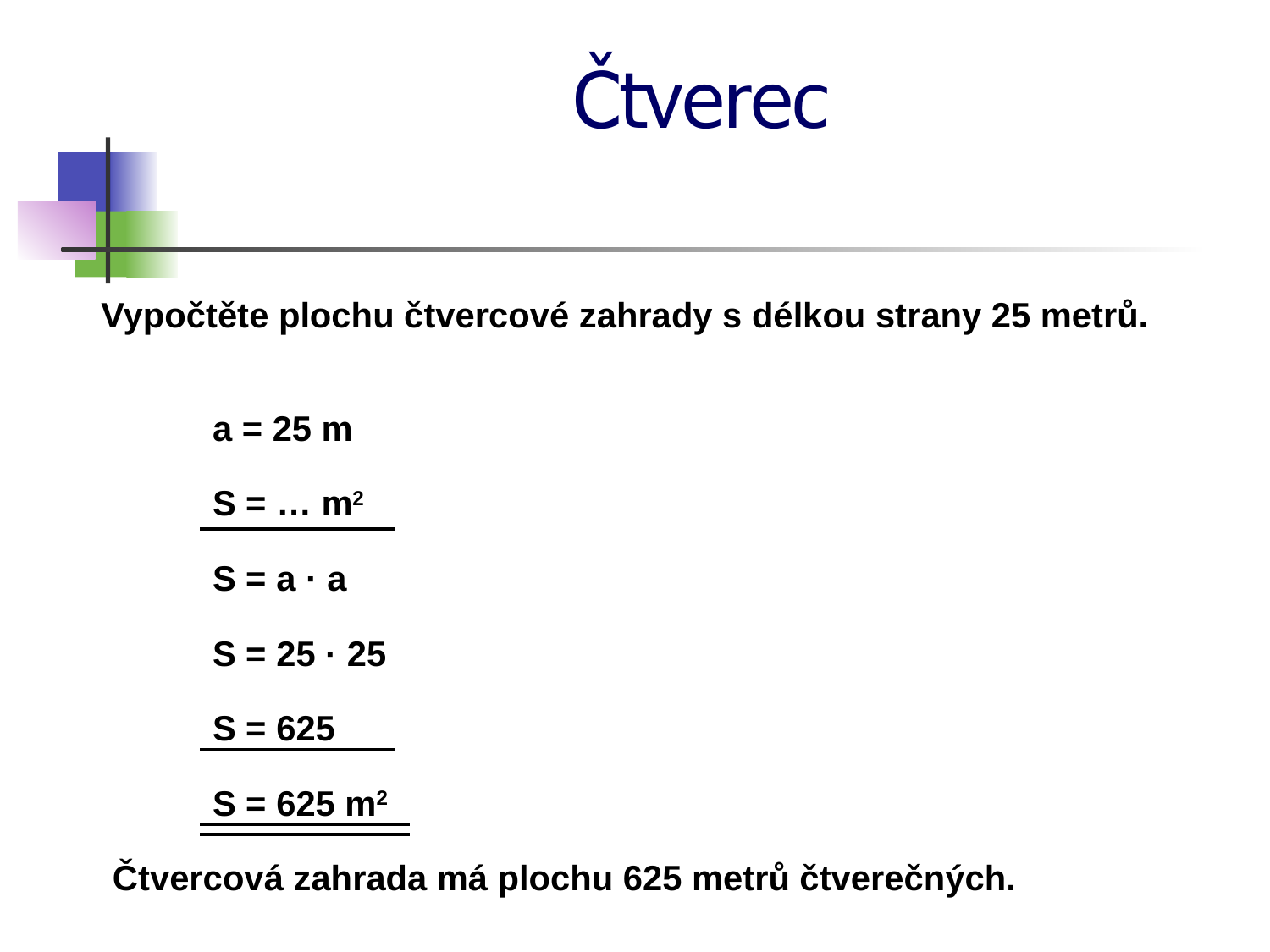

# Čtverec
Vypočtěte plochu čtvercové zahrady s délkou strany 25 metrů.
a = 25 m
S = … m2
S = a · a
S = 25 · 25
S = 625
S = 625 m2
Čtvercová zahrada má plochu 625 metrů čtverečných.